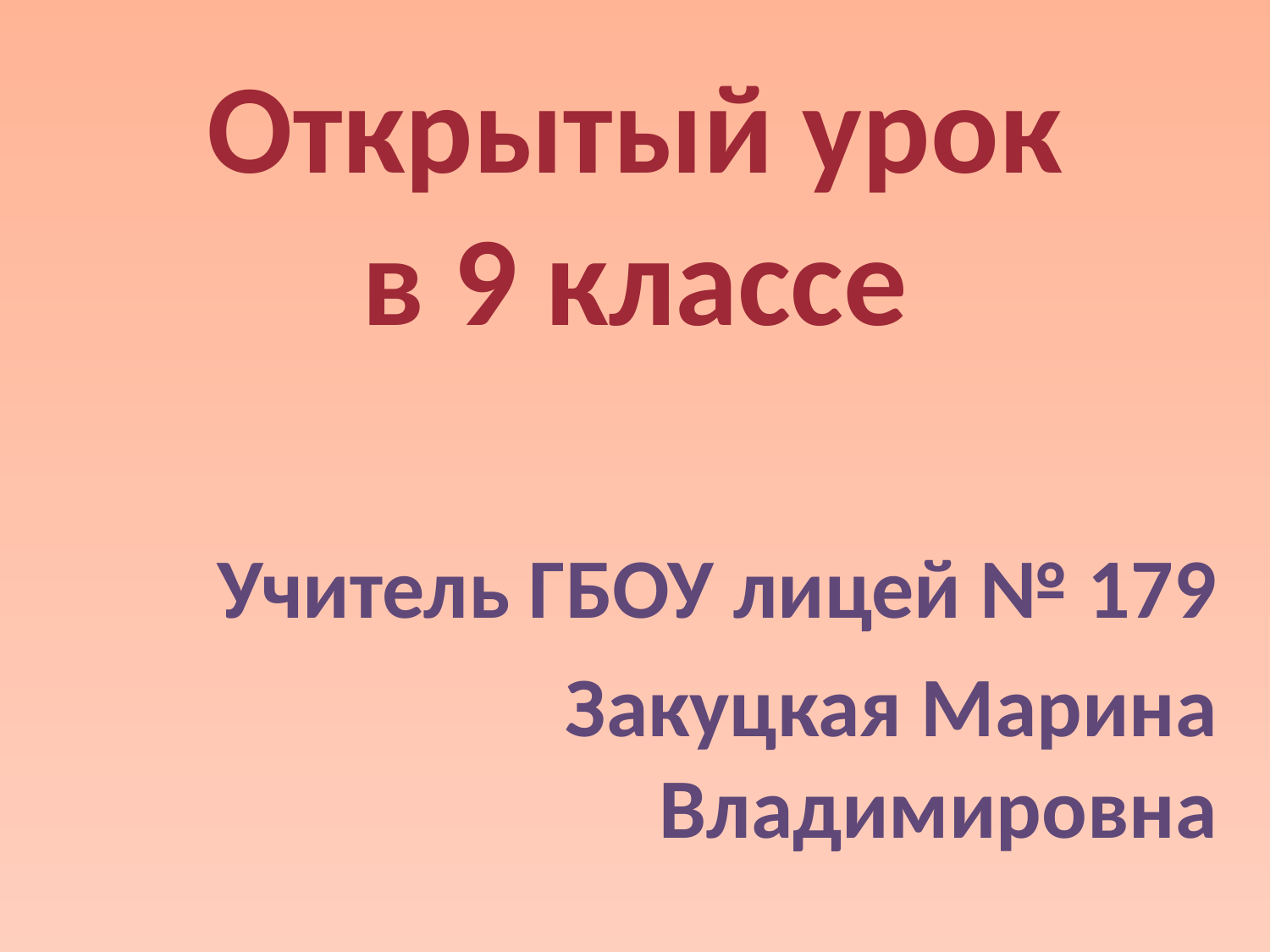

# Открытый урок в 9 классе

Учитель ГБОУ лицей № 179
Закуцкая Марина Владимировна